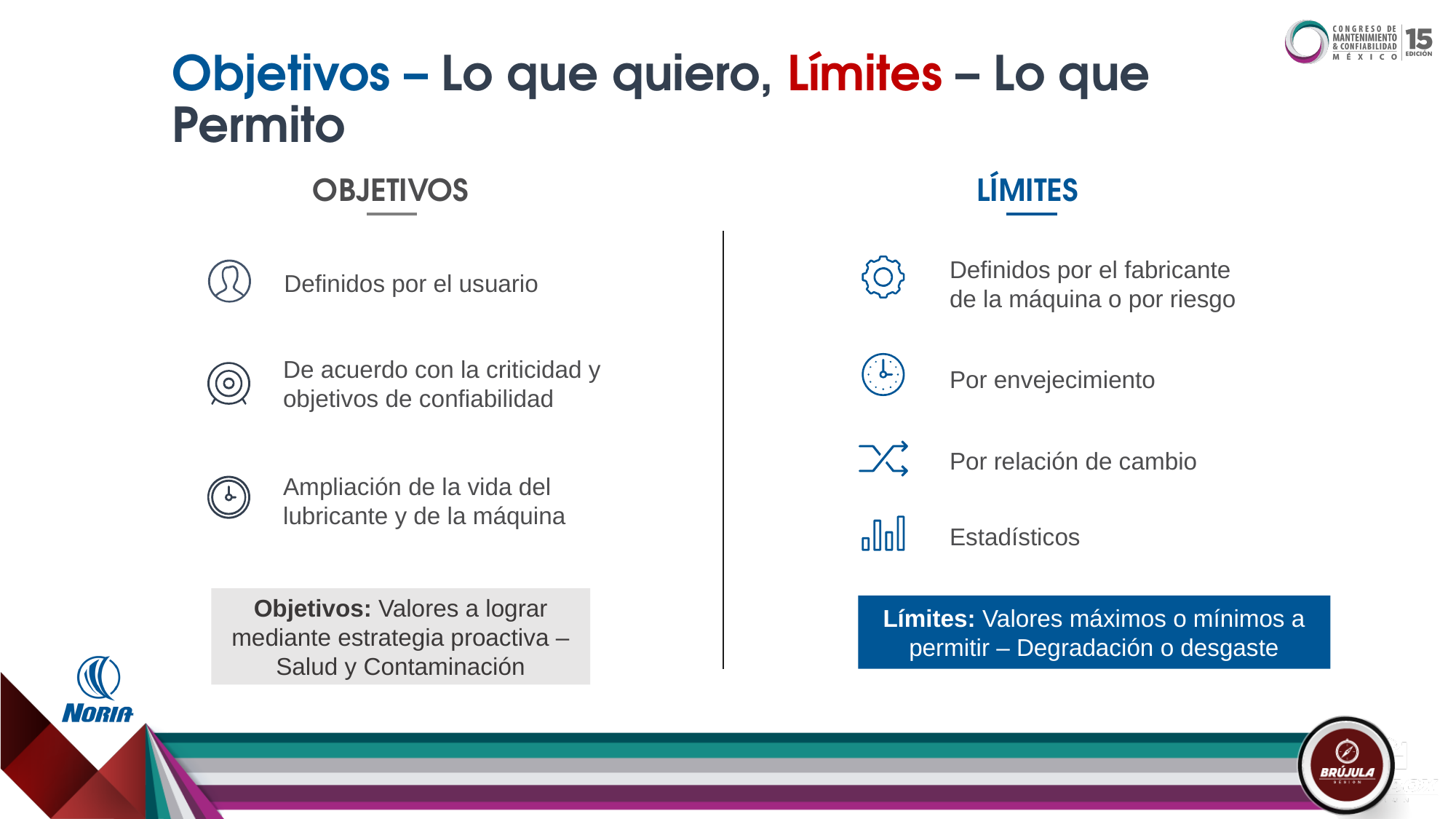

# Objetivos – Lo que quiero, Límites – Lo que Permito
OBJETIVOS
LÍMITES
Definidos por el fabricante de la máquina o por riesgo

Definidos por el usuario
De acuerdo con la criticidad y objetivos de confiabilidad

Por envejecimiento

Por relación de cambio
Ampliación de la vida del lubricante y de la máquina

Estadísticos
Objetivos: Valores a lograr mediante estrategia proactiva – Salud y Contaminación
Límites: Valores máximos o mínimos a permitir – Degradación o desgaste